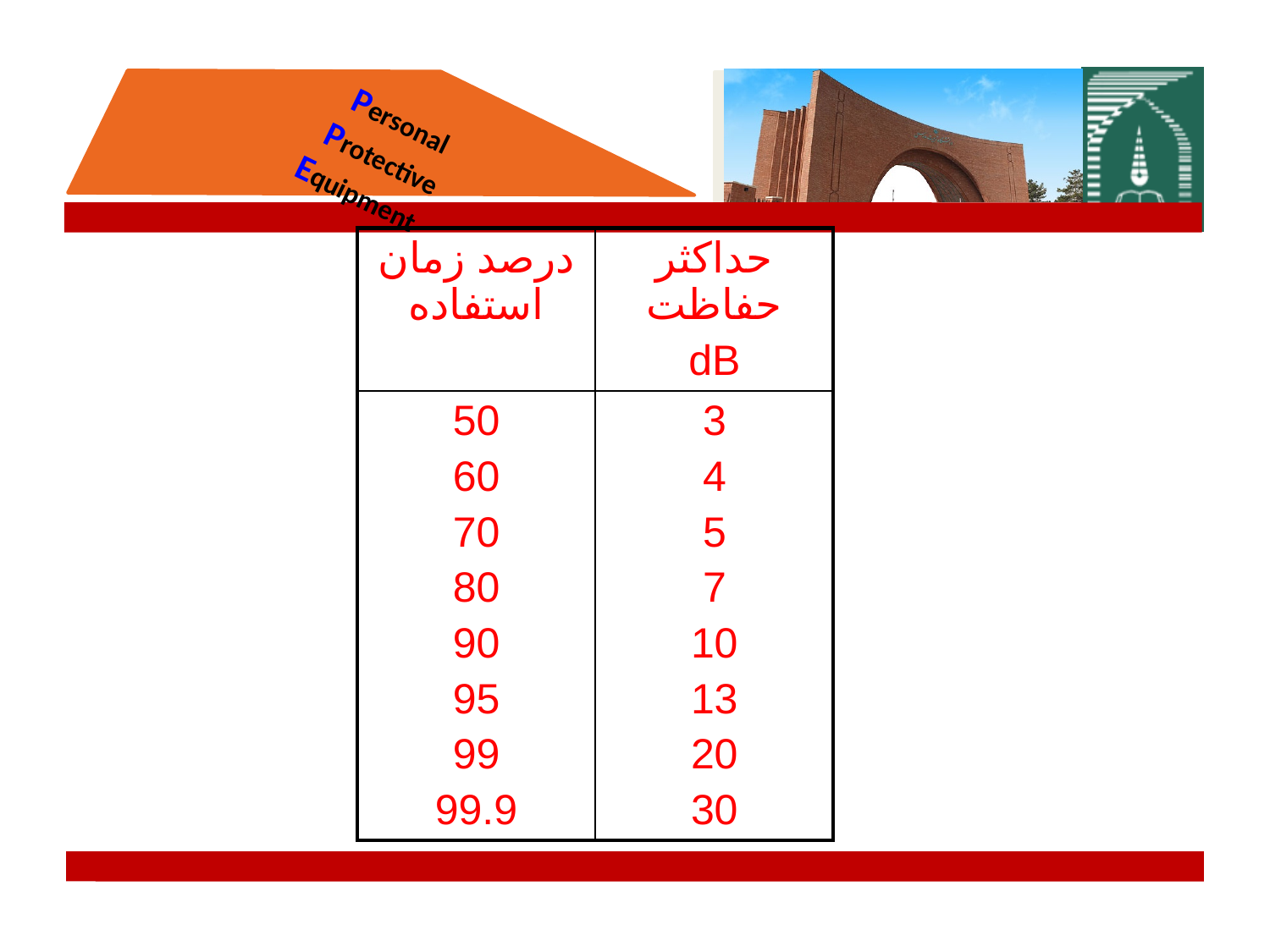

| درصد زمان استفاده | حداكثر حفاظت dB |
| --- | --- |
| 50 60 70 80 90 95 99 99.9 | 3 4 5 7 10 13 20 30 |